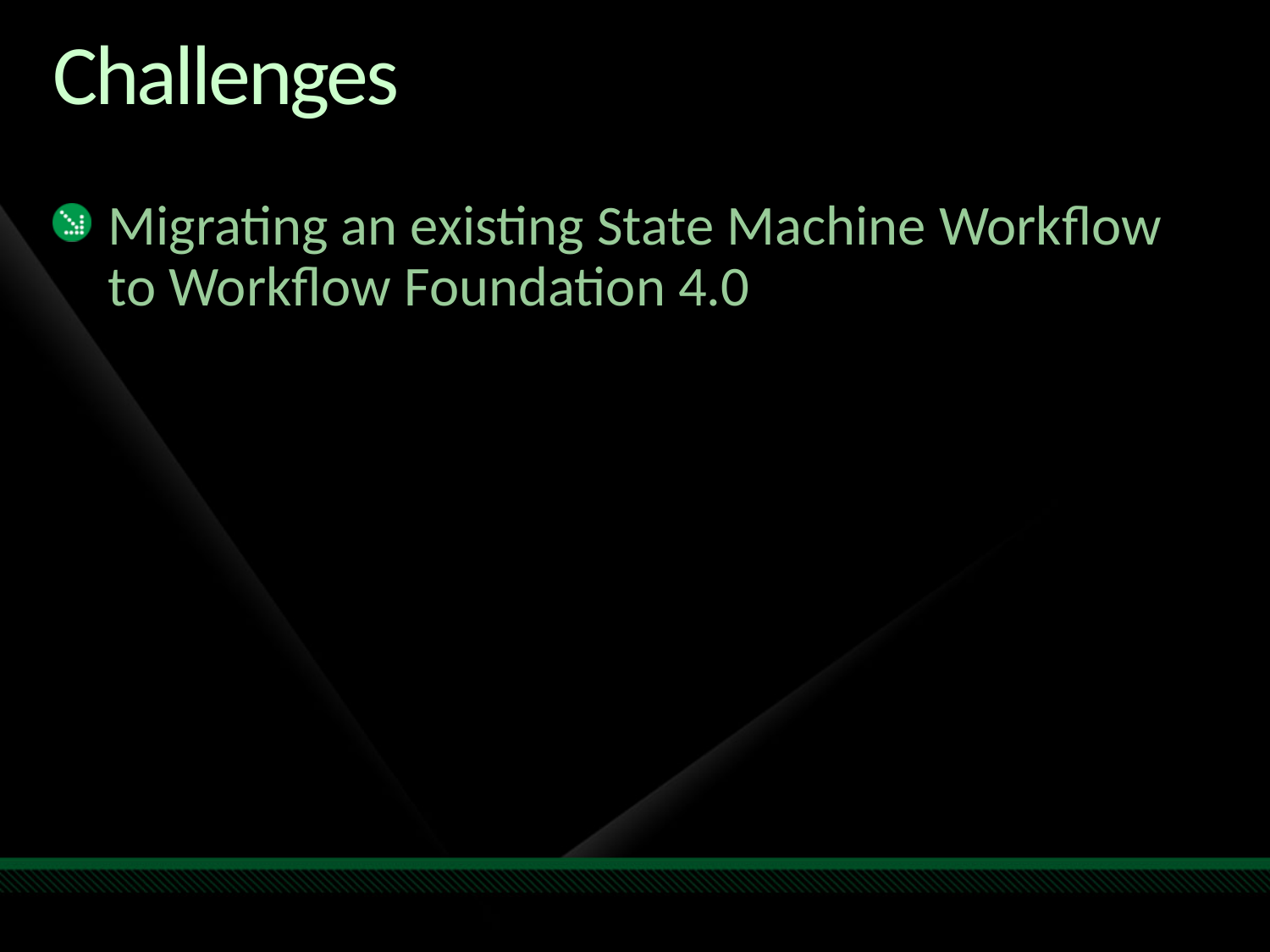

# Challenges
Migrating an existing State Machine Workflow to Workflow Foundation 4.0